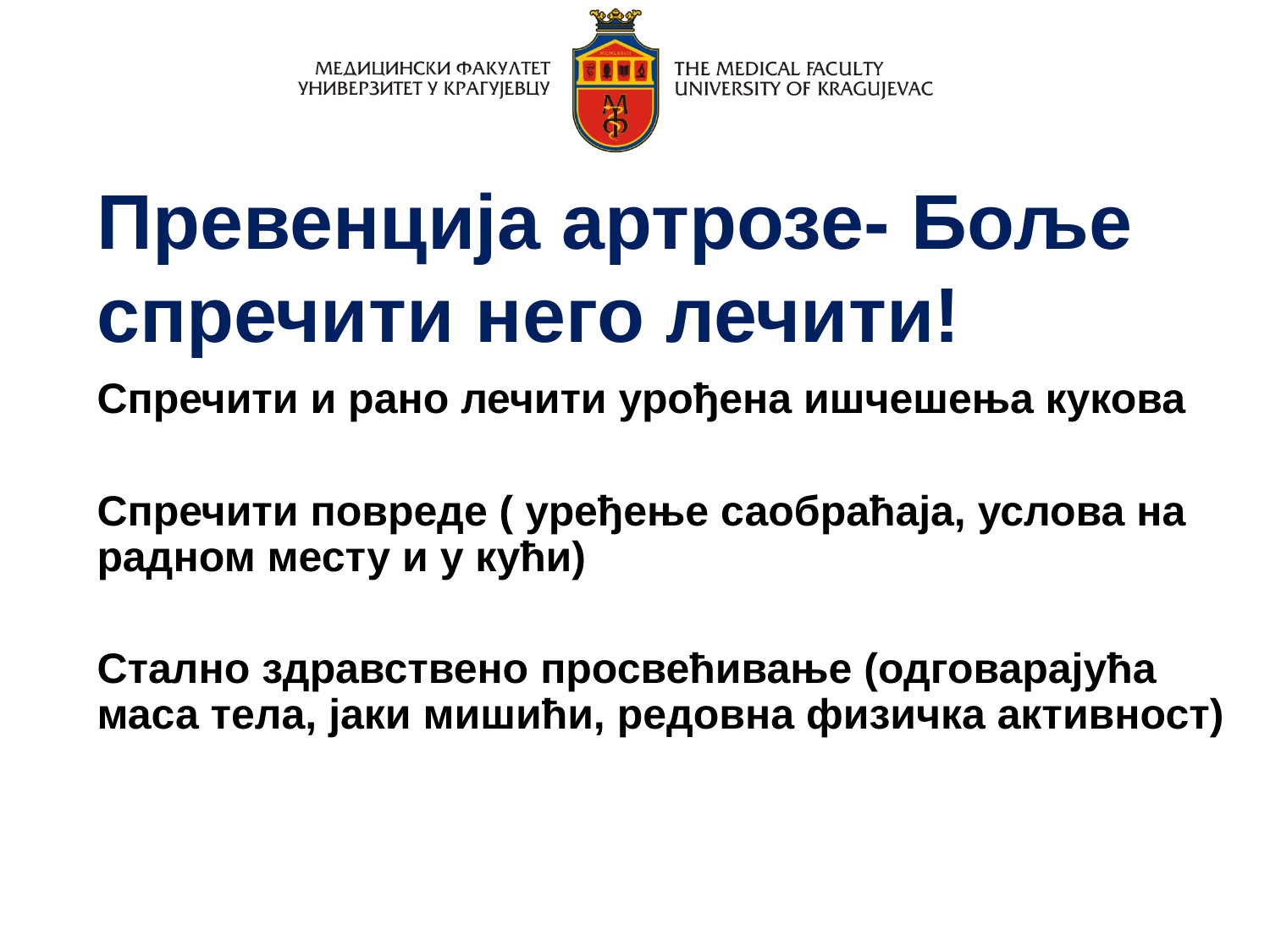

Превенција артрозе- Боље спречити него лечити!
Спречити и рано лечити урођена ишчешења кукова

Спречити повреде ( уређење саобраћаја, услова на радном месту и у кући)

Стално здравствено просвећивање (одговарајућа маса тела, јаки мишићи, редовна физичка активност)